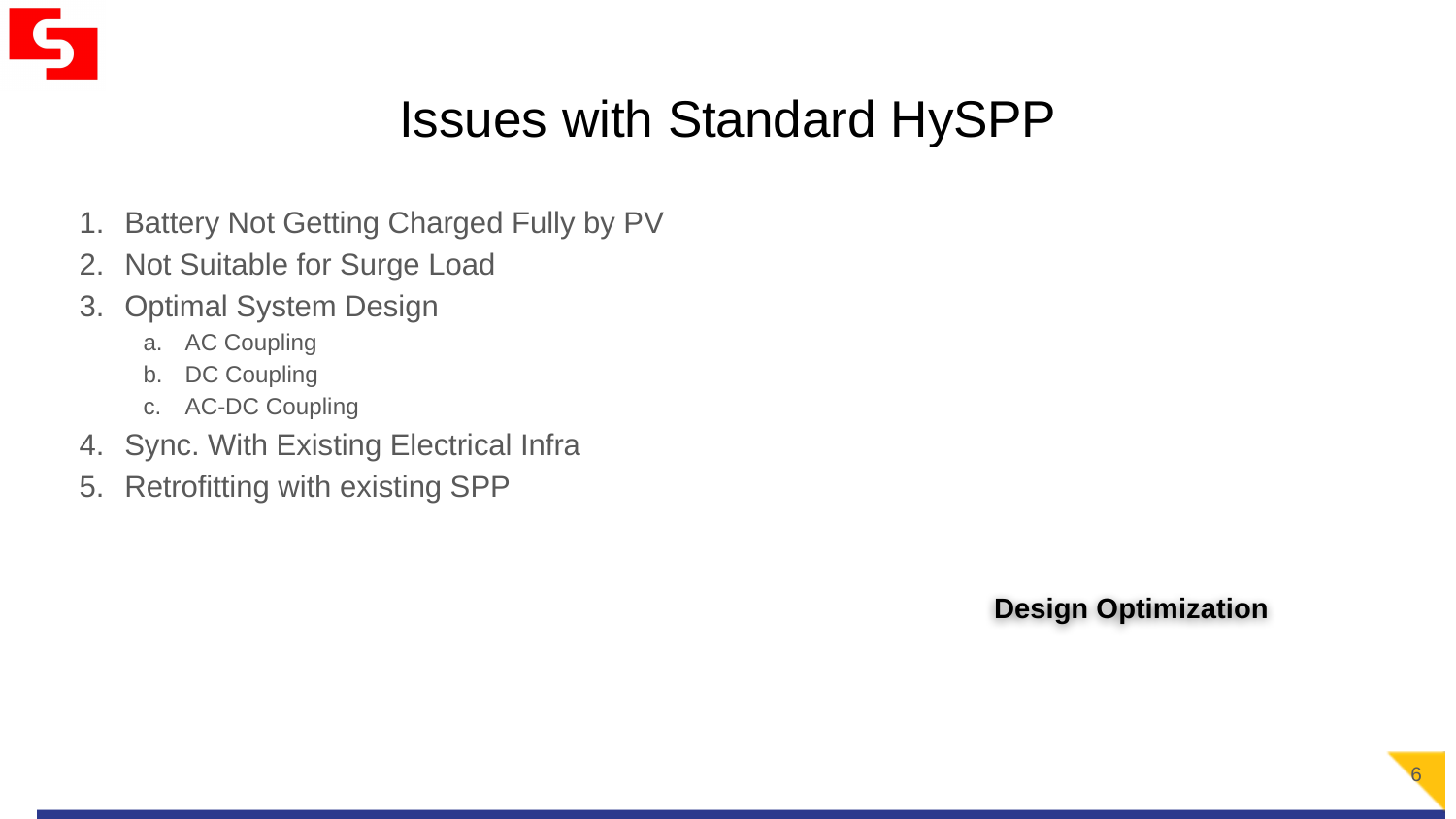

# Issues with Standard HySPP
Battery Not Getting Charged Fully by PV
Not Suitable for Surge Load
Optimal System Design
AC Coupling
DC Coupling
AC-DC Coupling
Sync. With Existing Electrical Infra
Retrofitting with existing SPP
Design Optimization
6